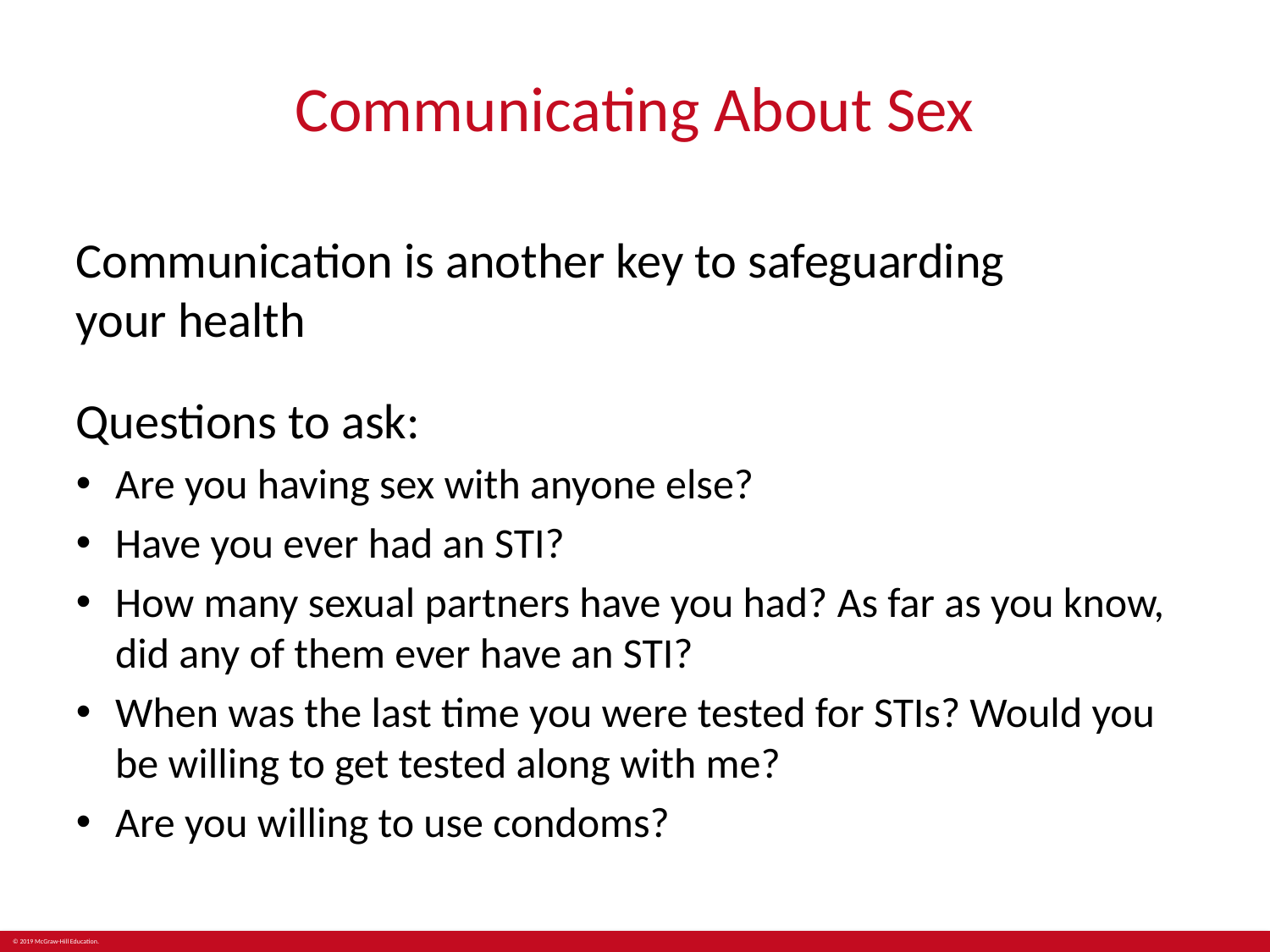

# Communicating About Sex
Communication is another key to safeguarding
your health
Questions to ask:
Are you having sex with anyone else?
Have you ever had an STI?
How many sexual partners have you had? As far as you know, did any of them ever have an STI?
When was the last time you were tested for STIs? Would you be willing to get tested along with me?
Are you willing to use condoms?